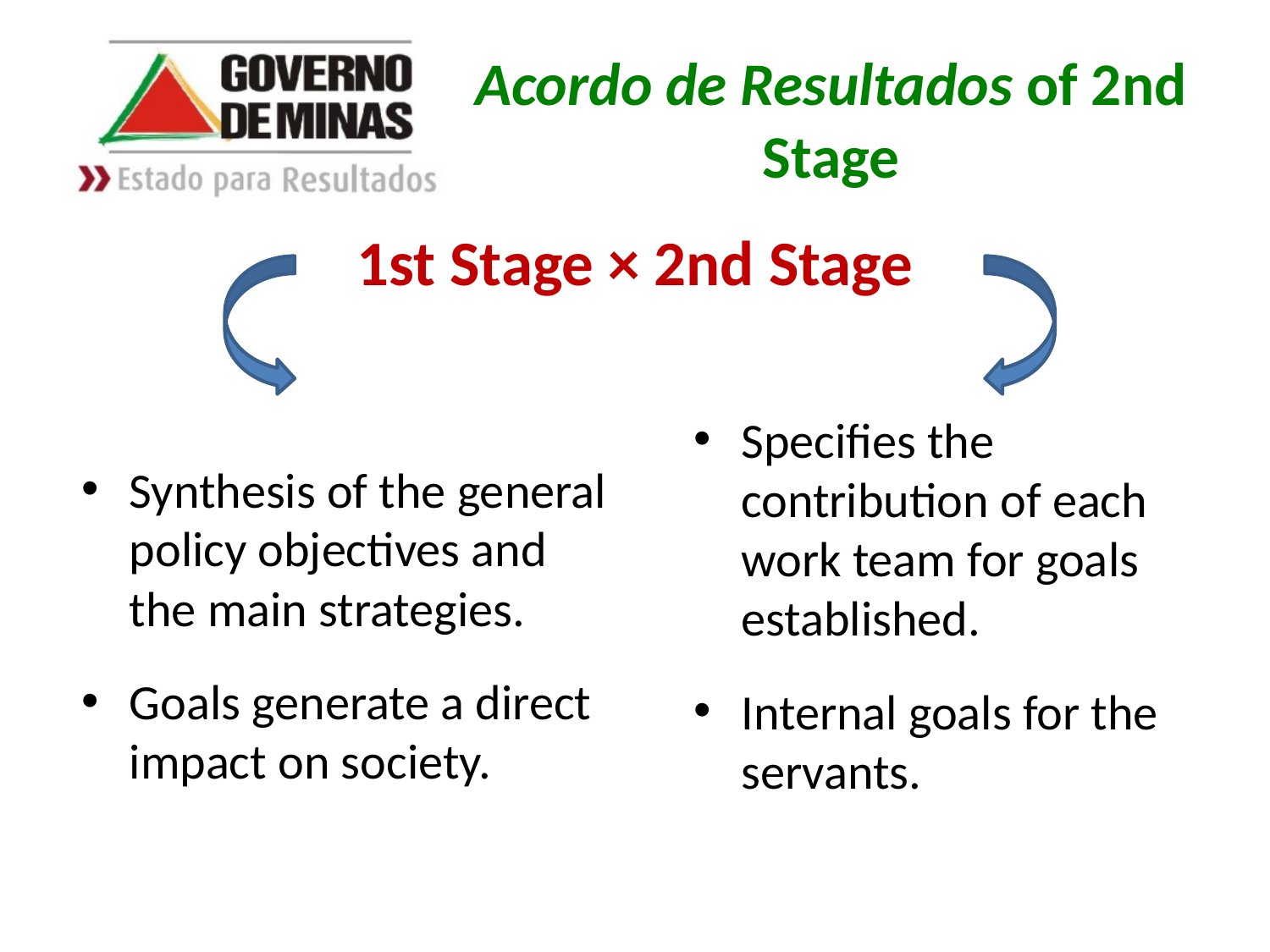

# Acordo de Resultados of 2nd Stage
1st Stage × 2nd Stage

Specifies the contribution of each work team for goals established.
Internal goals for the servants.
Synthesis of the general policy objectives and the main strategies.
Goals generate a direct impact on society.